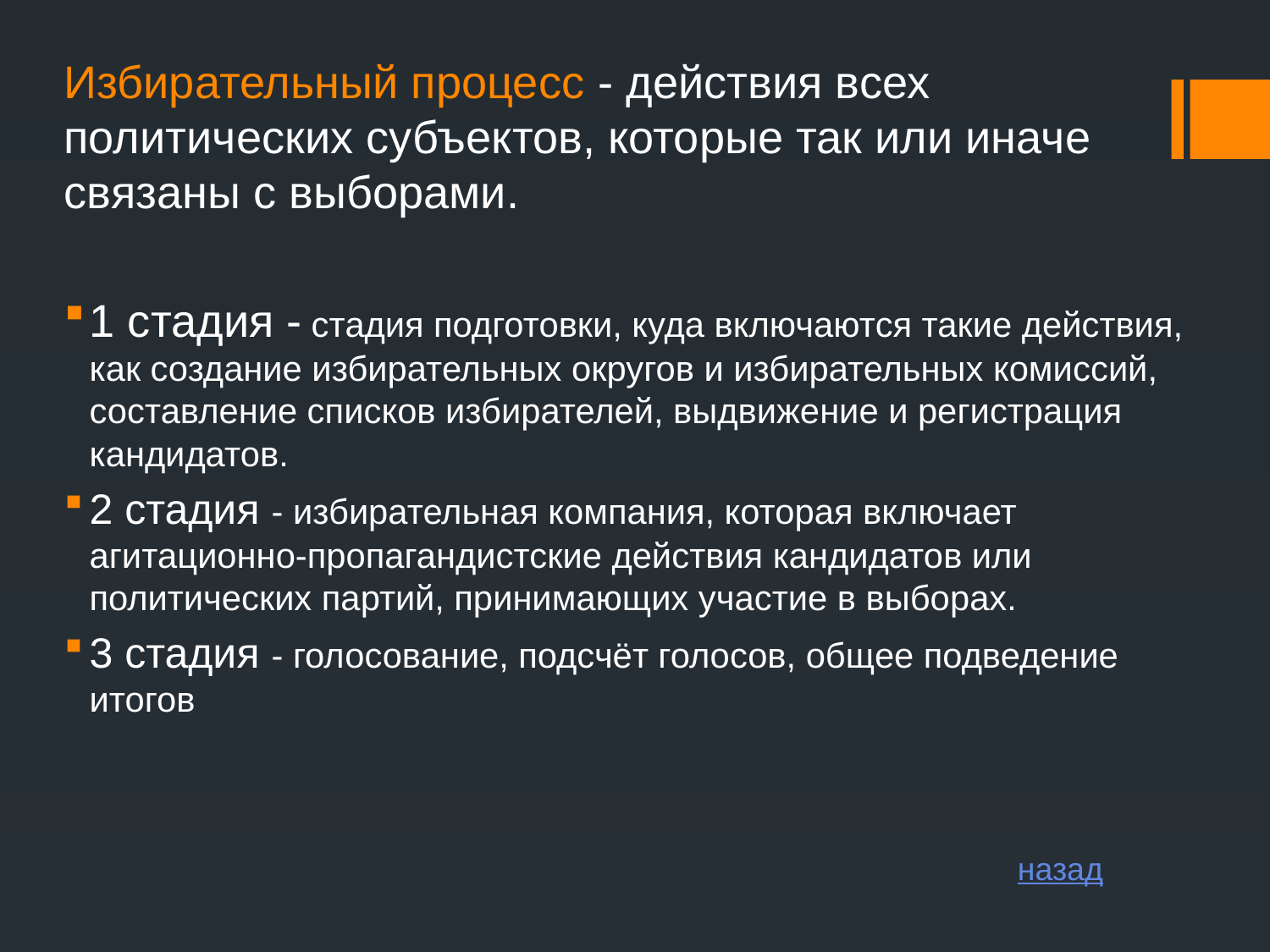

Избирательный процесс - действия всех политических субъектов, которые так или иначе связаны с выборами.

1 стадия - стадия подготовки, куда включаются такие действия, как создание избирательных округов и избирательных комиссий, составление списков избирателей, выдвижение и регистрация кандидатов.
2 стадия - избирательная компания, которая включает агитационно-пропагандистские действия кандидатов или политических партий, принимающих участие в выборах.
3 стадия - голосование, подсчёт голосов, общее подведение итогов

назад